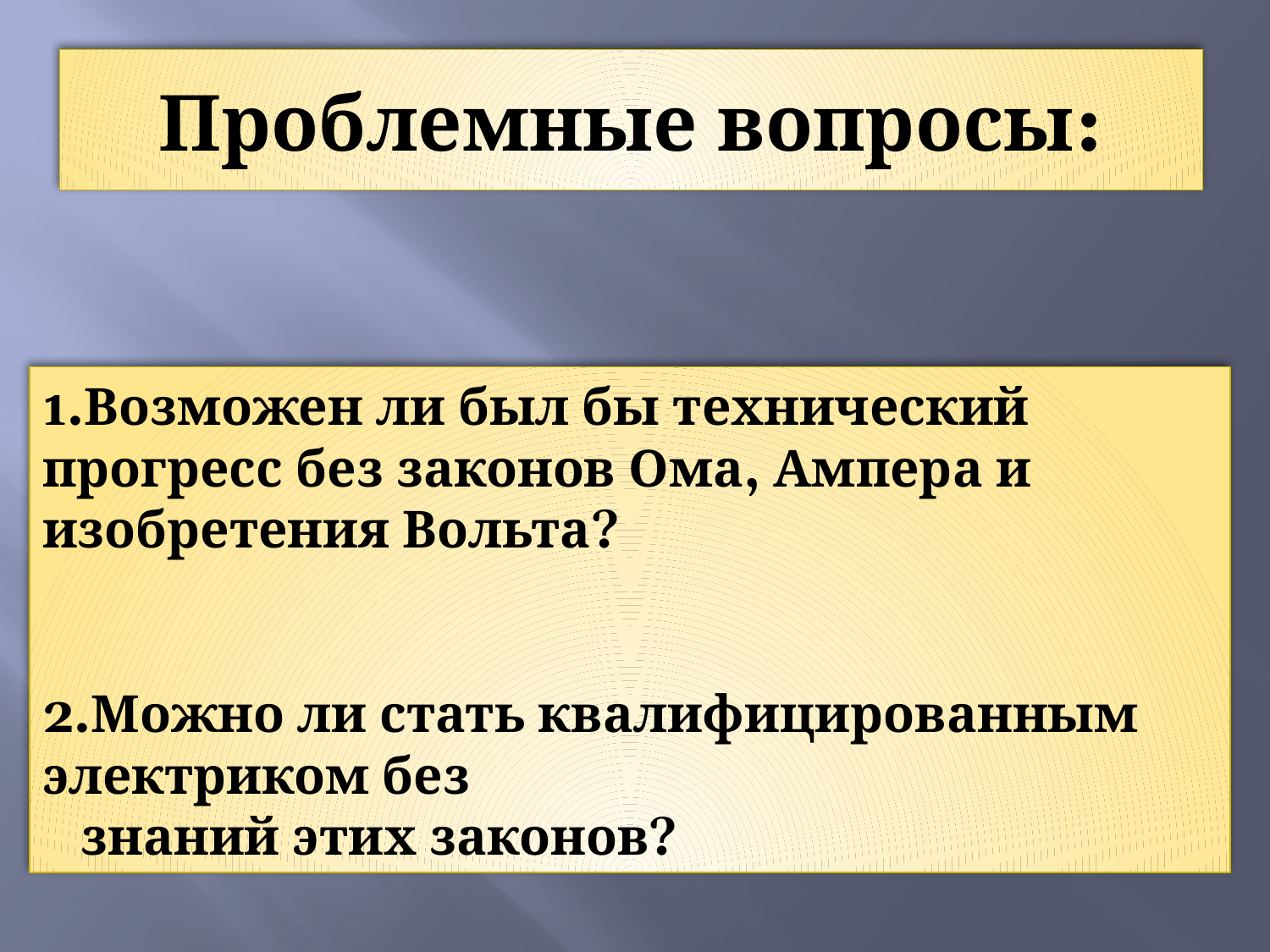

# Проблемные вопросы:
1.Возможен ли был бы технический прогресс без законов Ома, Ампера и изобретения Вольта?

2.Можно ли стать квалифицированным электриком без
   знаний этих законов?